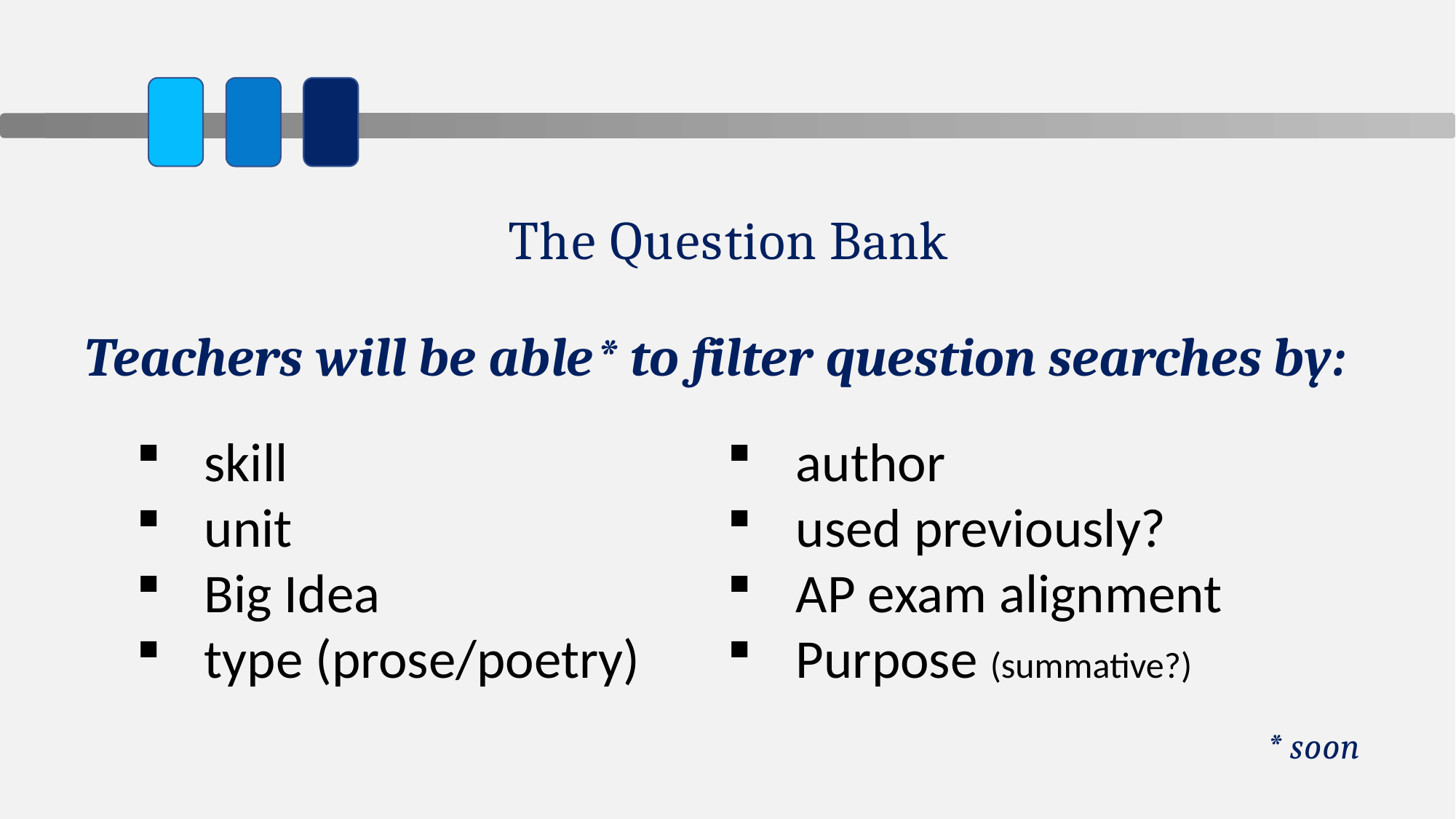

The Question Bank
Teachers will be able* to filter question searches by:
skill
unit
Big Idea
type (prose/poetry)
author
used previously?
AP exam alignment
Purpose (summative?)
* soon